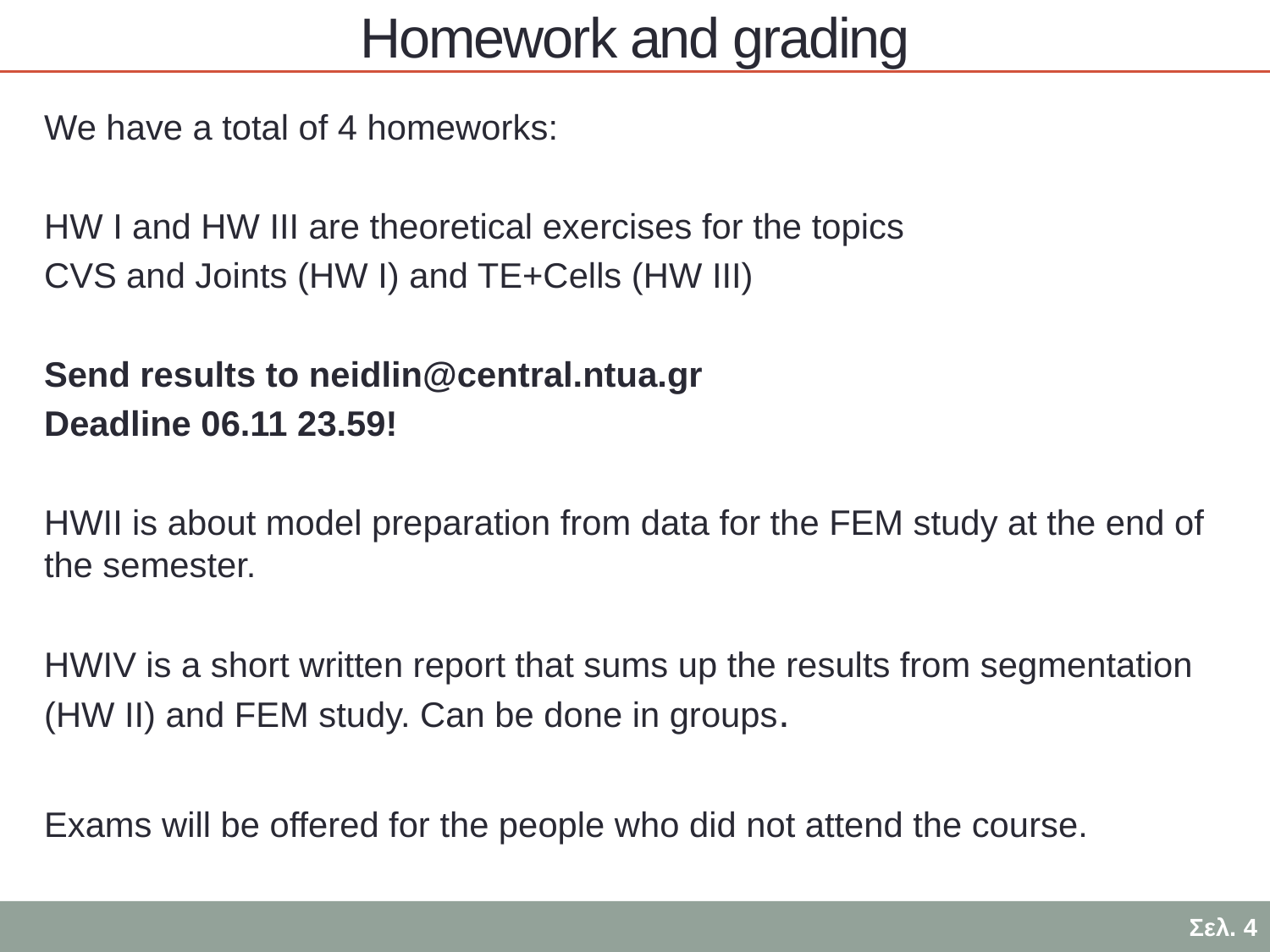

# Homework and grading
We have a total of 4 homeworks:

HW I and HW III are theoretical exercises for the topics
CVS and Joints (HW I) and TE+Cells (HW III)

Send results to neidlin@central.ntua.gr
Deadline 06.11 23.59!

HWII is about model preparation from data for the FEM study at the end of the semester.

HWIV is a short written report that sums up the results from segmentation (HW II) and FEM study. Can be done in groups.

Exams will be offered for the people who did not attend the course.
Σελ. 4